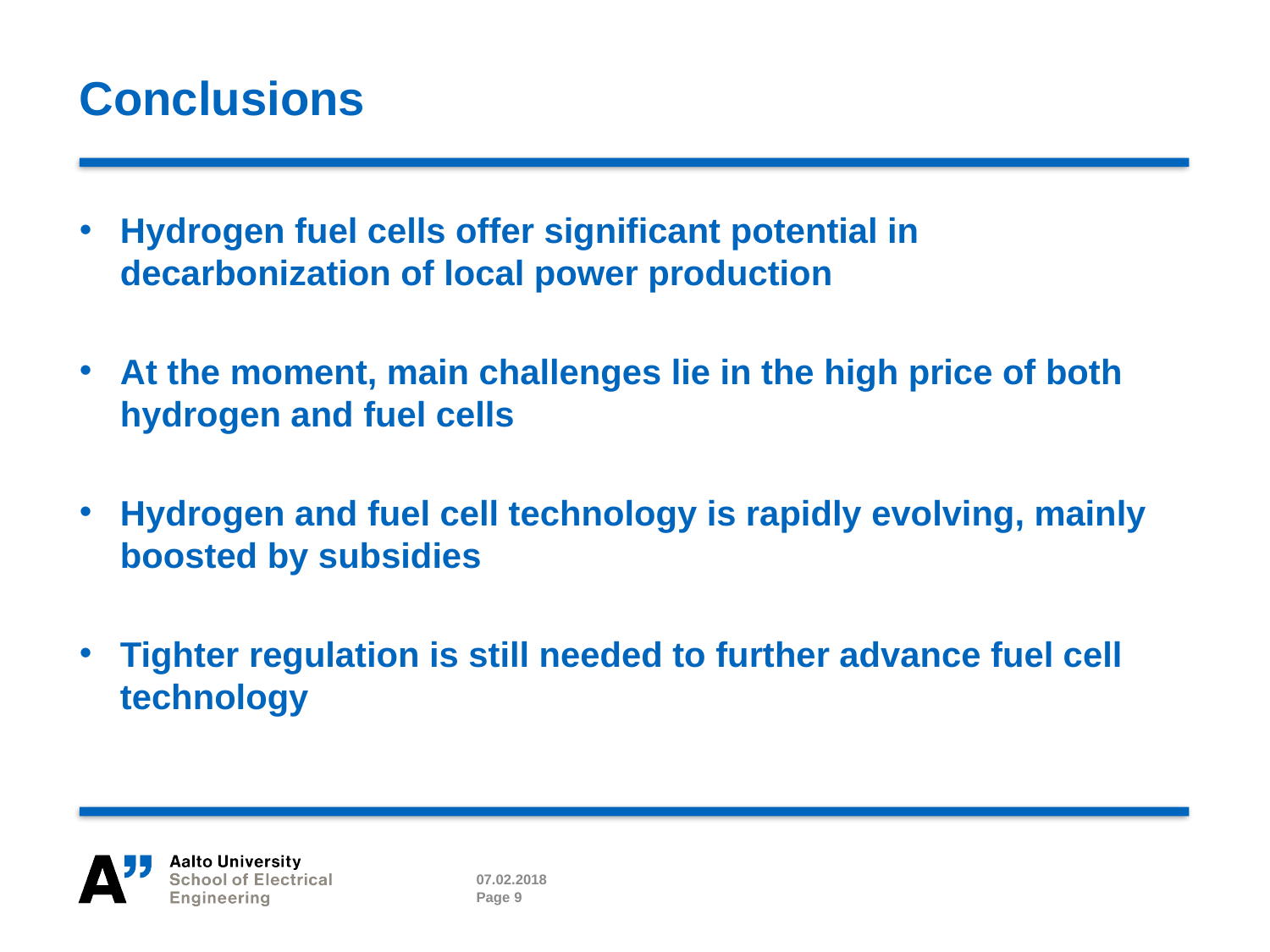

# Conclusions
Hydrogen fuel cells offer significant potential in decarbonization of local power production

At the moment, main challenges lie in the high price of both hydrogen and fuel cells

Hydrogen and fuel cell technology is rapidly evolving, mainly boosted by subsidies

Tighter regulation is still needed to further advance fuel cell technology

07.02.2018
Page 9